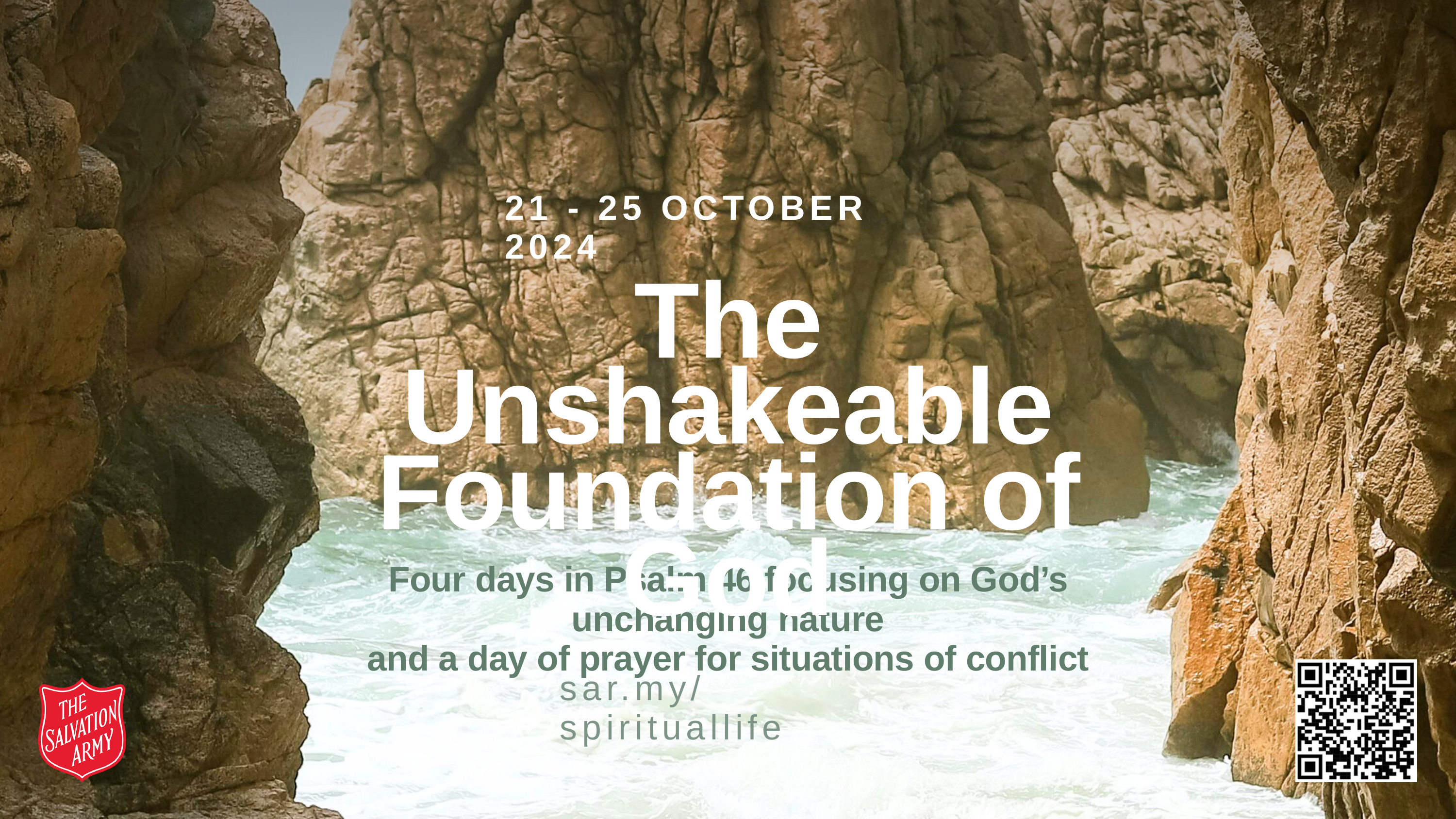

21 - 25 OCTOBER 2024
The Unshakeable
Foundation of God

Four days in Psalm 46 focusing on God’s unchanging nature
and a day of prayer for situations of conflict

sar.my/spirituallife